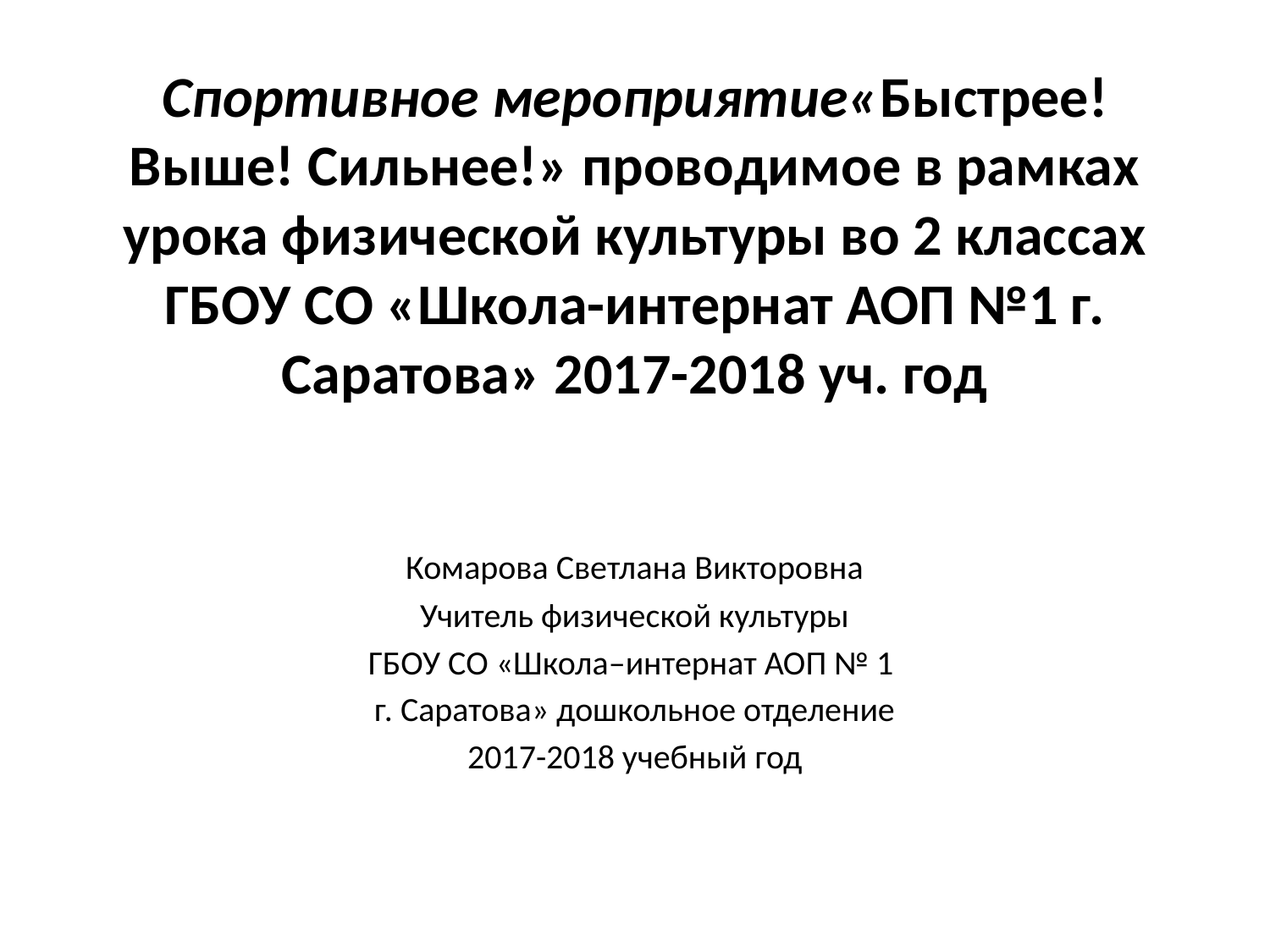

# Спортивное мероприятие«Быстрее! Выше! Сильнее!» проводимое в рамках урока физической культуры во 2 классах ГБОУ СО «Школа-интернат АОП №1 г. Саратова» 2017-2018 уч. год
Комарова Светлана Викторовна
Учитель физической культуры
ГБОУ СО «Школа–интернат АОП № 1
г. Саратова» дошкольное отделение
2017-2018 учебный год